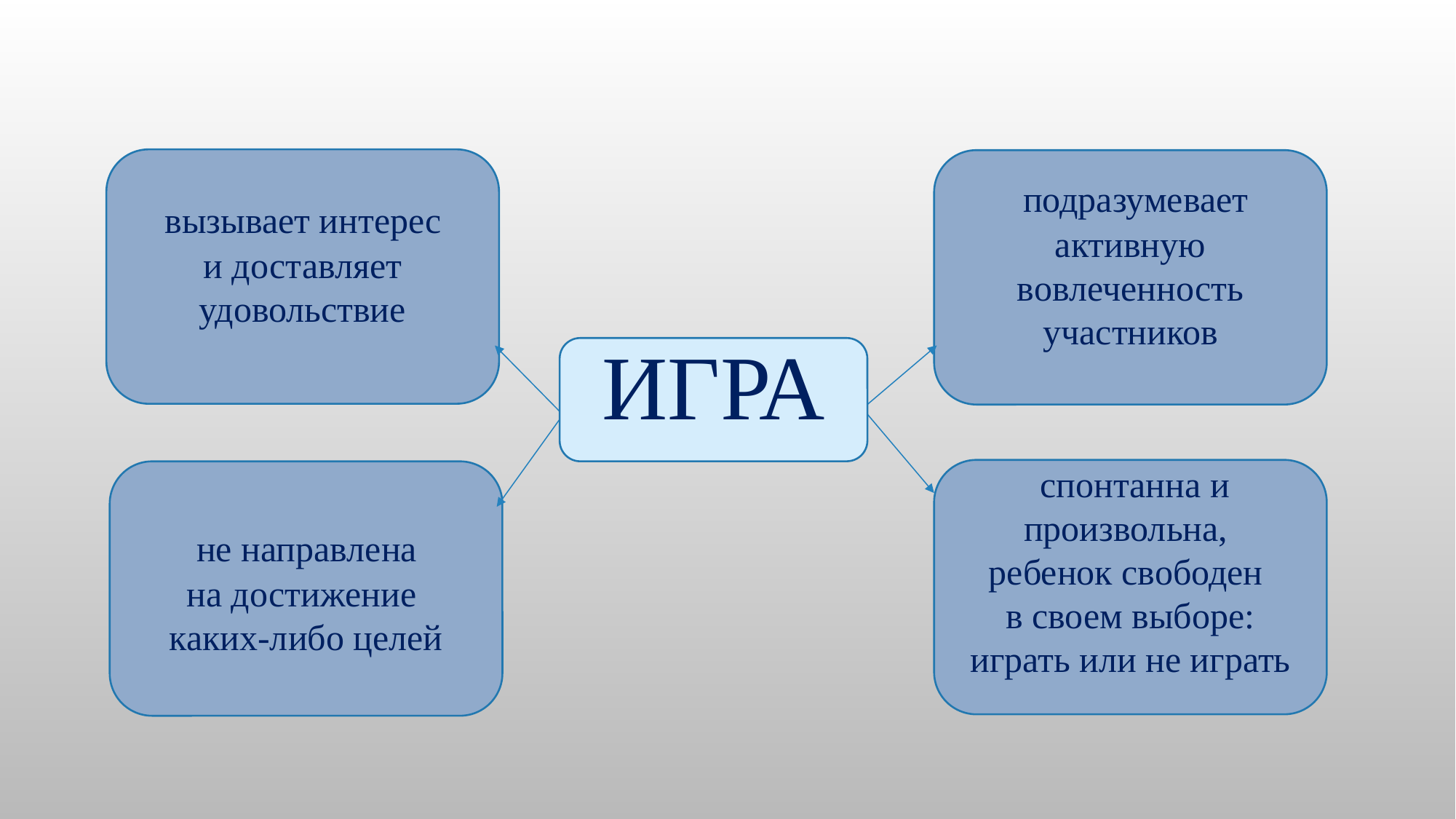

вызывает интерес
и доставляет удовольствие

 подразумевает активную вовлеченность участников

ИГРА

 спонтанна и произвольна,
ребенок свободен
в своем выборе: играть или не играть

 не направлена
на достижение
каких-либо целей